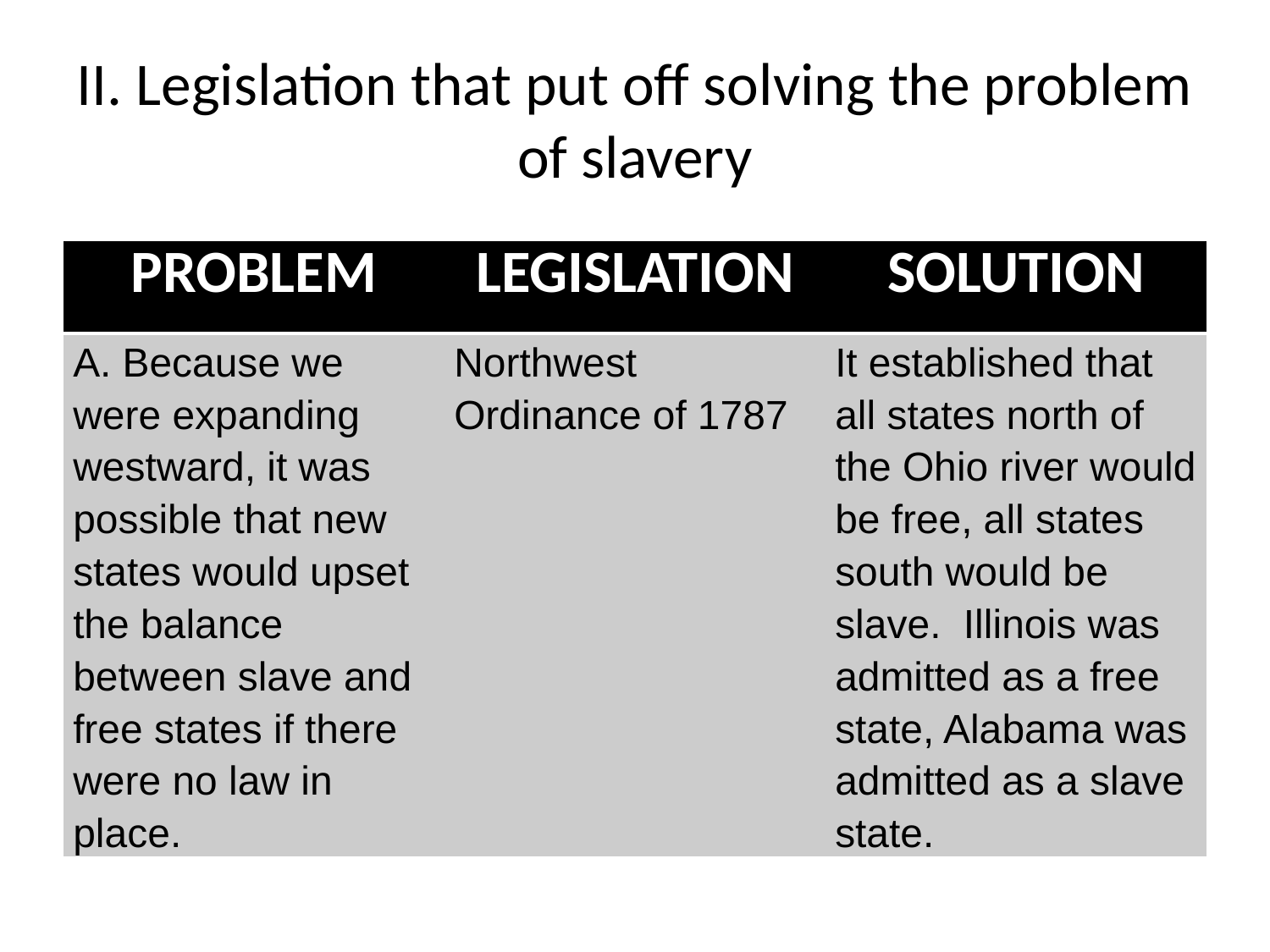

# II. Legislation that put off solving the problem of slavery
| Problem | Legislation | Solution |
| --- | --- | --- |
| A. Because we were expanding westward, it was possible that new states would upset the balance between slave and free states if there were no law in place. | Northwest Ordinance of 1787 | It established that all states north of the Ohio river would be free, all states south would be slave. Illinois was admitted as a free state, Alabama was admitted as a slave state. |